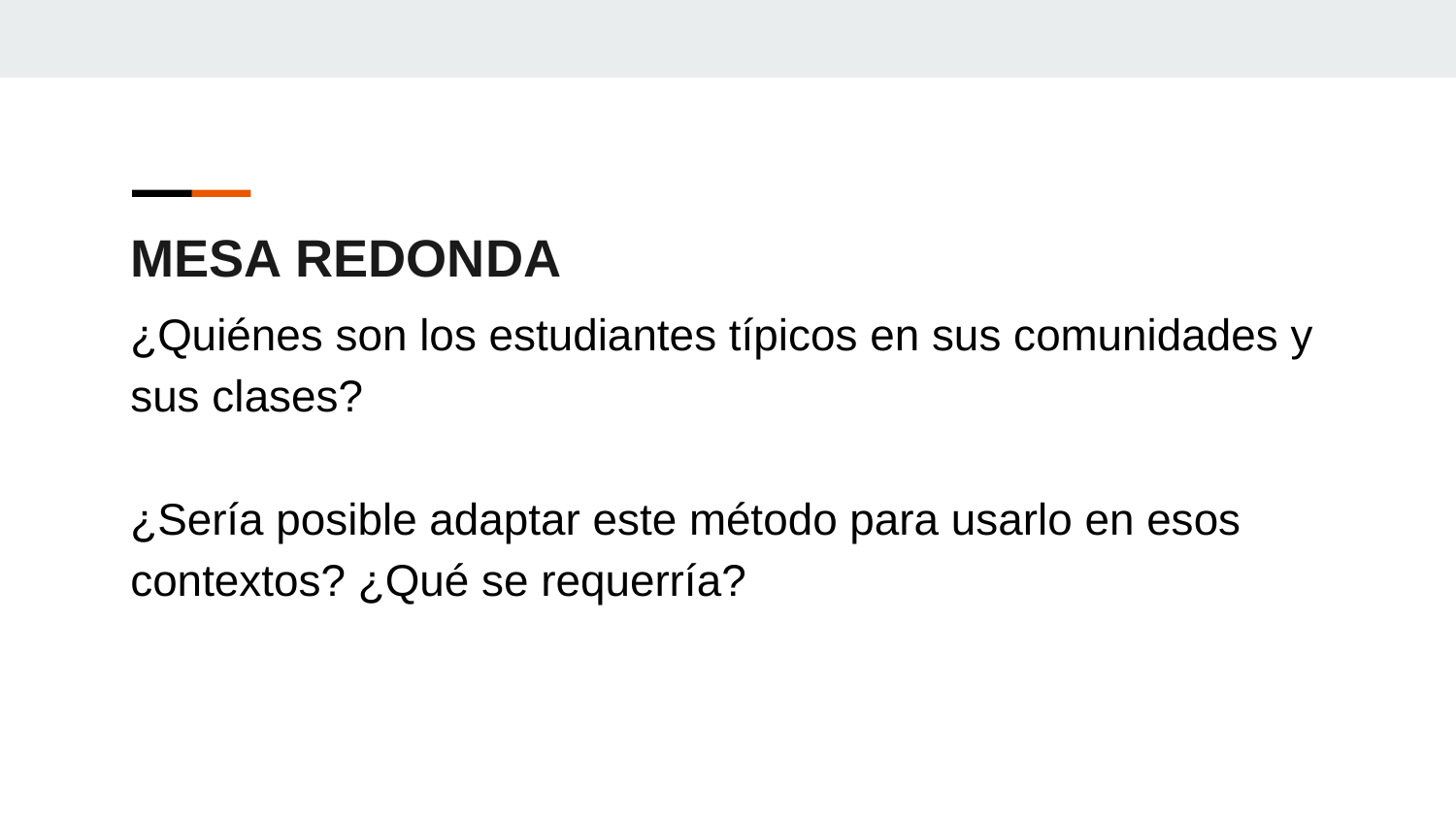

MESA REDONDA
¿Quiénes son los estudiantes típicos en sus comunidades y sus clases?

¿Sería posible adaptar este método para usarlo en esos contextos? ¿Qué se requerría?